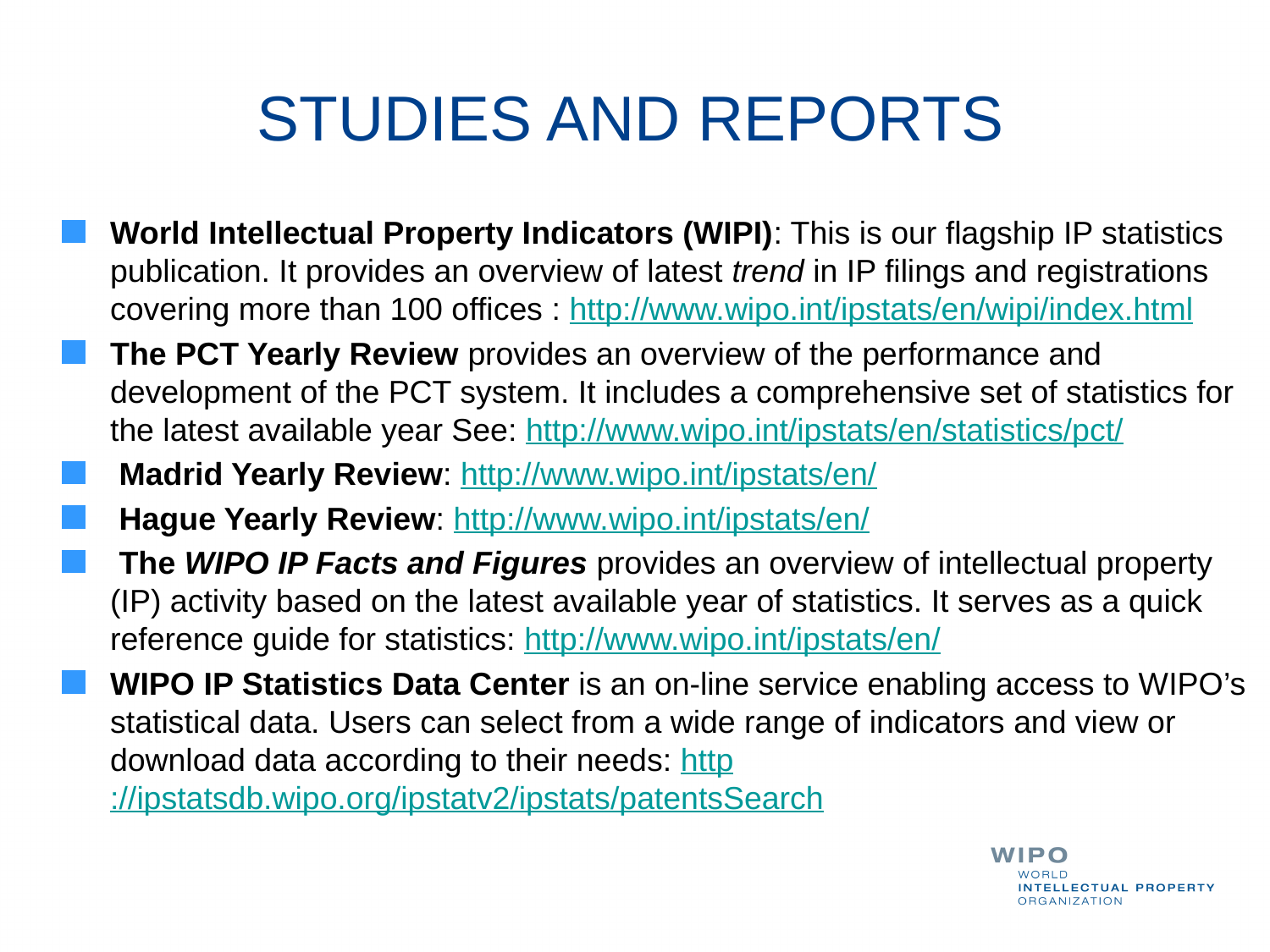

# STUDIES AND REPORTS
World Intellectual Property Indicators (WIPI): This is our flagship IP statistics publication. It provides an overview of latest trend in IP filings and registrations covering more than 100 offices : http://www.wipo.int/ipstats/en/wipi/index.html
The PCT Yearly Review provides an overview of the performance and development of the PCT system. It includes a comprehensive set of statistics for the latest available year See: http://www.wipo.int/ipstats/en/statistics/pct/
 Madrid Yearly Review: http://www.wipo.int/ipstats/en/
 Hague Yearly Review: http://www.wipo.int/ipstats/en/
 The WIPO IP Facts and Figures provides an overview of intellectual property (IP) activity based on the latest available year of statistics. It serves as a quick reference guide for statistics: http://www.wipo.int/ipstats/en/
WIPO IP Statistics Data Center is an on-line service enabling access to WIPO’s statistical data. Users can select from a wide range of indicators and view or download data according to their needs: http://ipstatsdb.wipo.org/ipstatv2/ipstats/patentsSearch